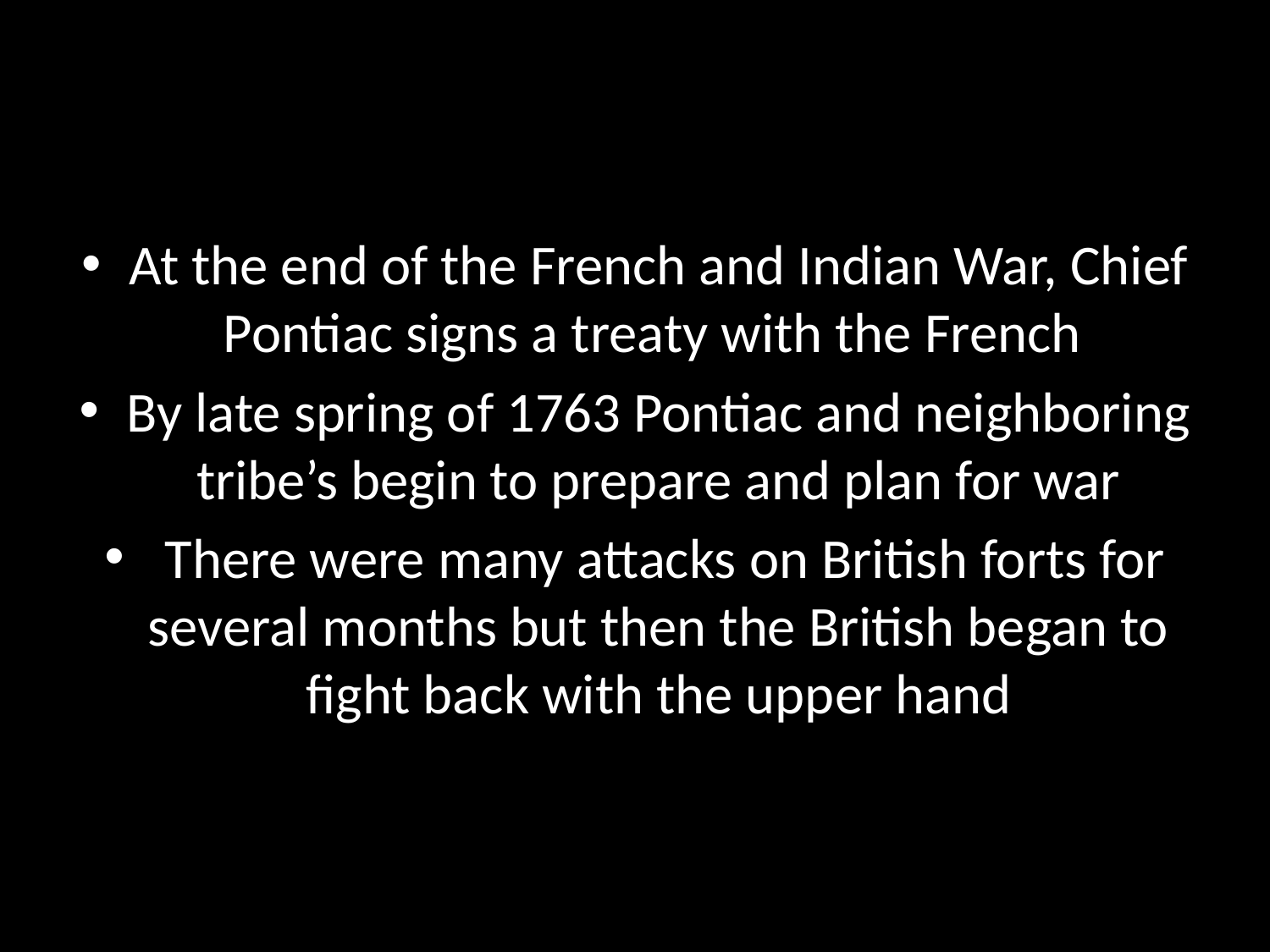

#
At the end of the French and Indian War, Chief Pontiac signs a treaty with the French
By late spring of 1763 Pontiac and neighboring tribe’s begin to prepare and plan for war
 There were many attacks on British forts for several months but then the British began to fight back with the upper hand